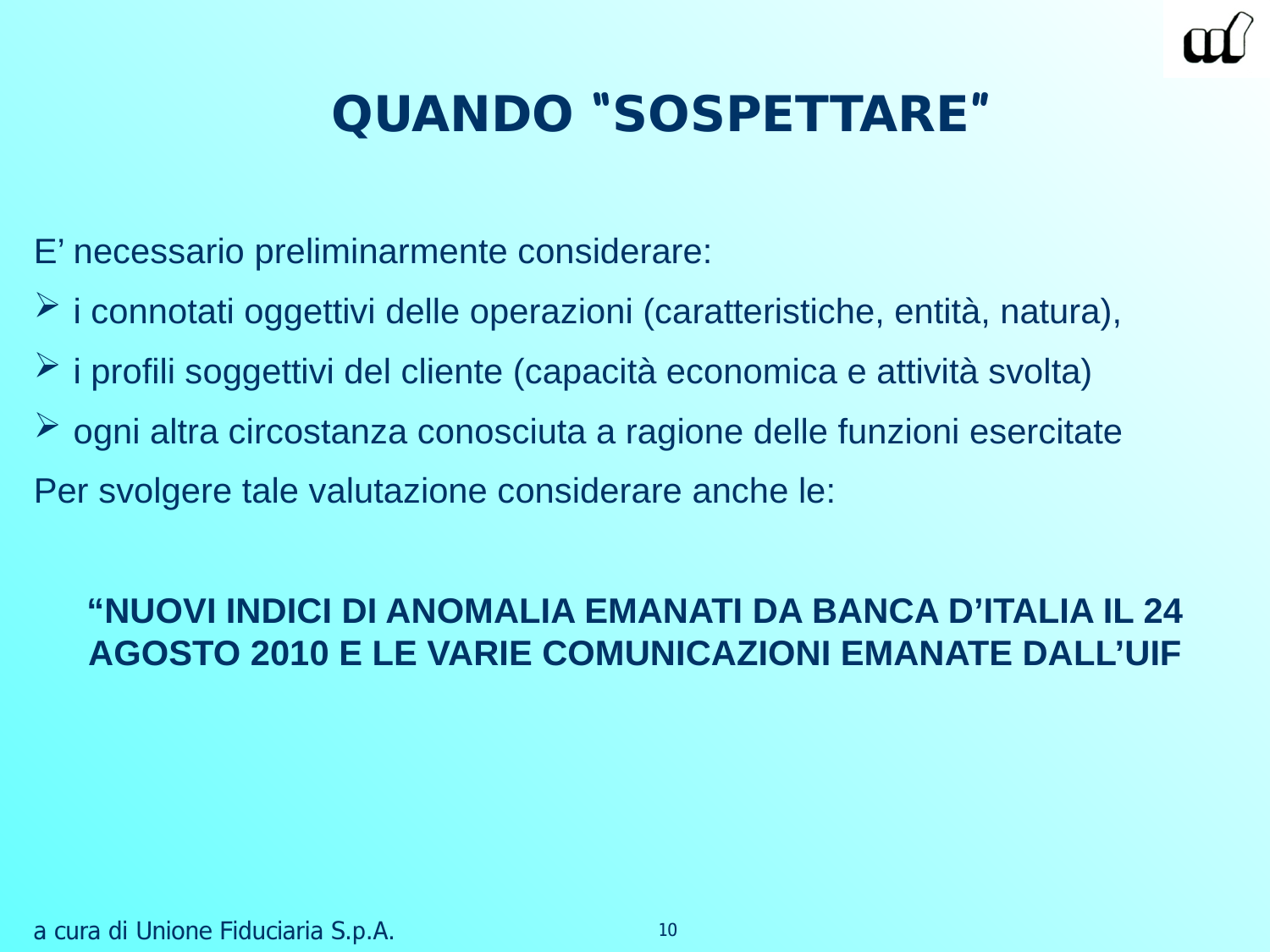

QUANDO “SOSPETTARE”
E’ necessario preliminarmente considerare:
 i connotati oggettivi delle operazioni (caratteristiche, entità, natura),
 i profili soggettivi del cliente (capacità economica e attività svolta)
 ogni altra circostanza conosciuta a ragione delle funzioni esercitate
Per svolgere tale valutazione considerare anche le:

“NUOVI INDICI DI ANOMALIA EMANATI DA BANCA D’ITALIA IL 24 AGOSTO 2010 E LE VARIE COMUNICAZIONI EMANATE DALL’UIF